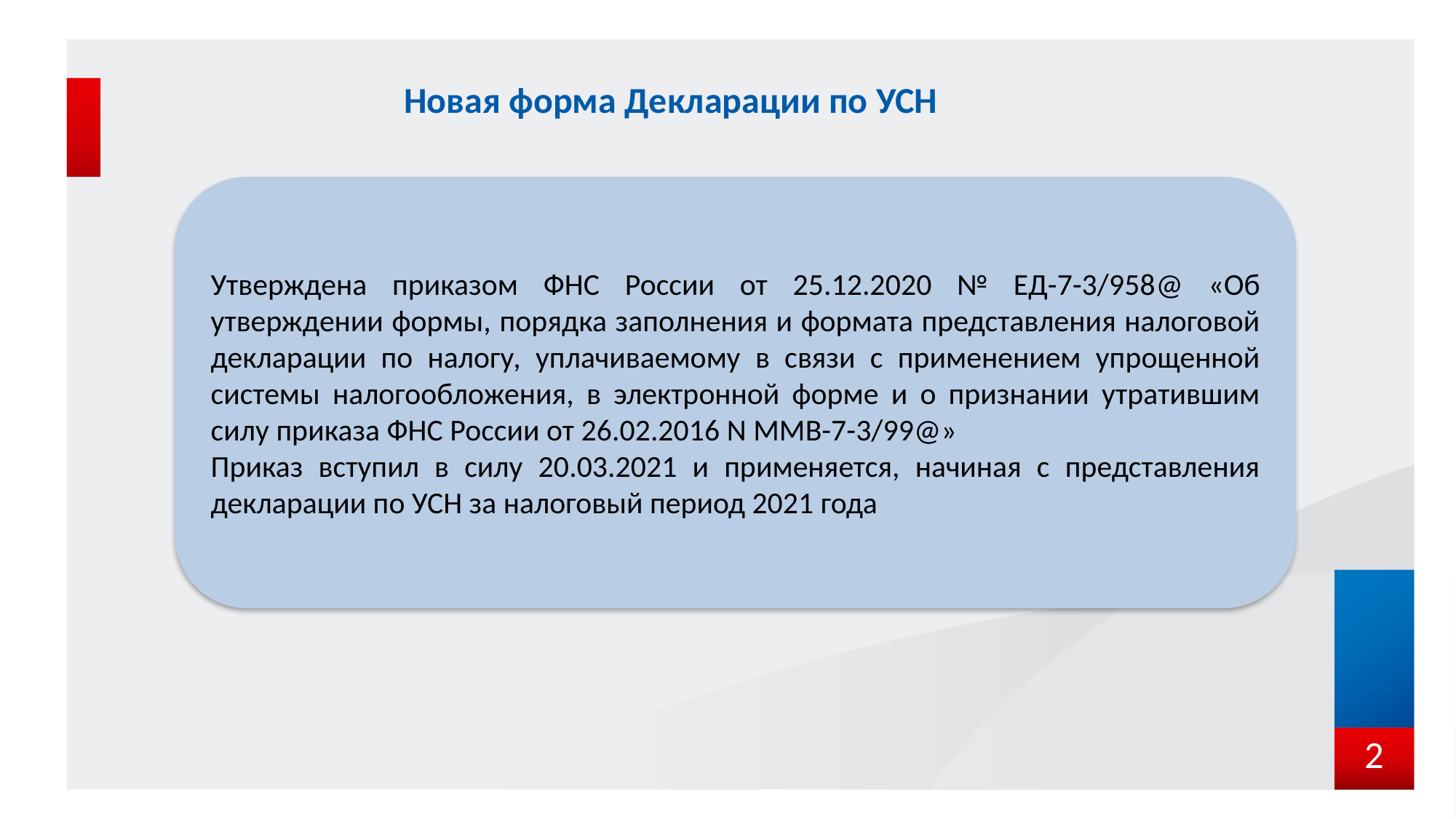

Новая форма Декларации по УСН
Утверждена приказом ФНС России от 25.12.2020 № ЕД-7-3/958@ «Об утверждении формы, порядка заполнения и формата представления налоговой декларации по налогу, уплачиваемому в связи с применением упрощенной системы налогообложения, в электронной форме и о признании утратившим силу приказа ФНС России от 26.02.2016 N ММВ-7-3/99@»
Приказ вступил в силу 20.03.2021 и применяется, начиная с представления декларации по УСН за налоговый период 2021 года
2